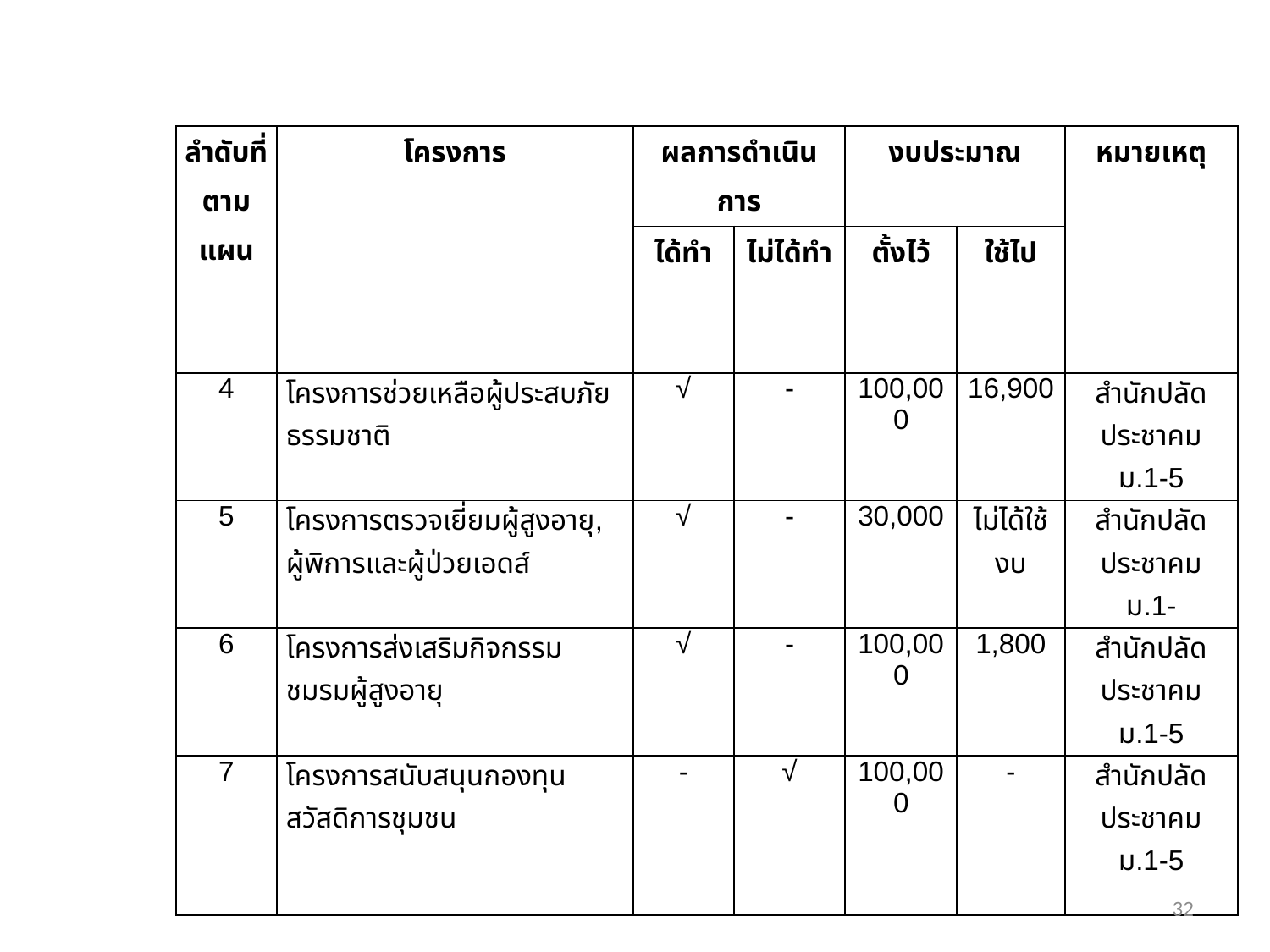

| ลำดับที่ตามแผน | โครงการ | ผลการดำเนินการ |  | งบประมาณ |  | หมายเหตุ |
| --- | --- | --- | --- | --- | --- | --- |
|  |  | ได้ทำ | ไม่ได้ทำ | ตั้งไว้ | ใช้ไป |  |
| 4 | โครงการช่วยเหลือผู้ประสบภัยธรรมชาติ | √ | - | 100,000 | 16,900 | สำนักปลัด ประชาคม ม.1-5 |
| 5 | โครงการตรวจเยี่ยมผู้สูงอายุ, ผู้พิการและผู้ป่วยเอดส์ | √ | - | 30,000 | ไม่ได้ใช้งบ | สำนักปลัด ประชาคม ม.1- |
| 6 | โครงการส่งเสริมกิจกรรมชมรมผู้สูงอายุ | √ | - | 100,000 | 1,800 | สำนักปลัด ประชาคม ม.1-5 |
| 7 | โครงการสนับสนุนกองทุนสวัสดิการชุมชน | - | √ | 100,000 | - | สำนักปลัด ประชาคม ม.1-5 |
32